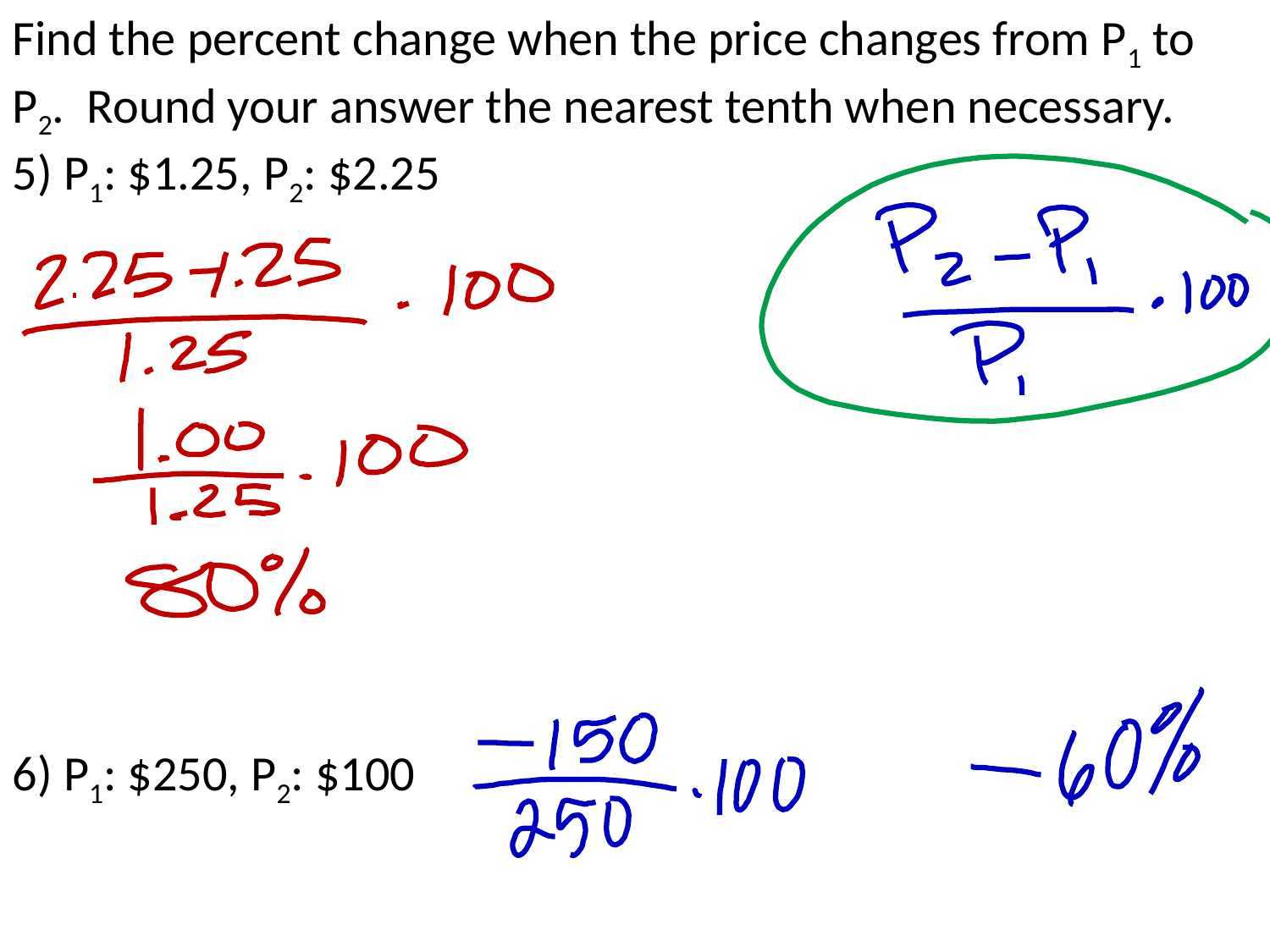

Find the percent change when the price changes from P1 to P2.  Round your answer the nearest tenth when necessary.
5) P1: $1.25, P2: $2.25

6) P1: $250, P2: $100